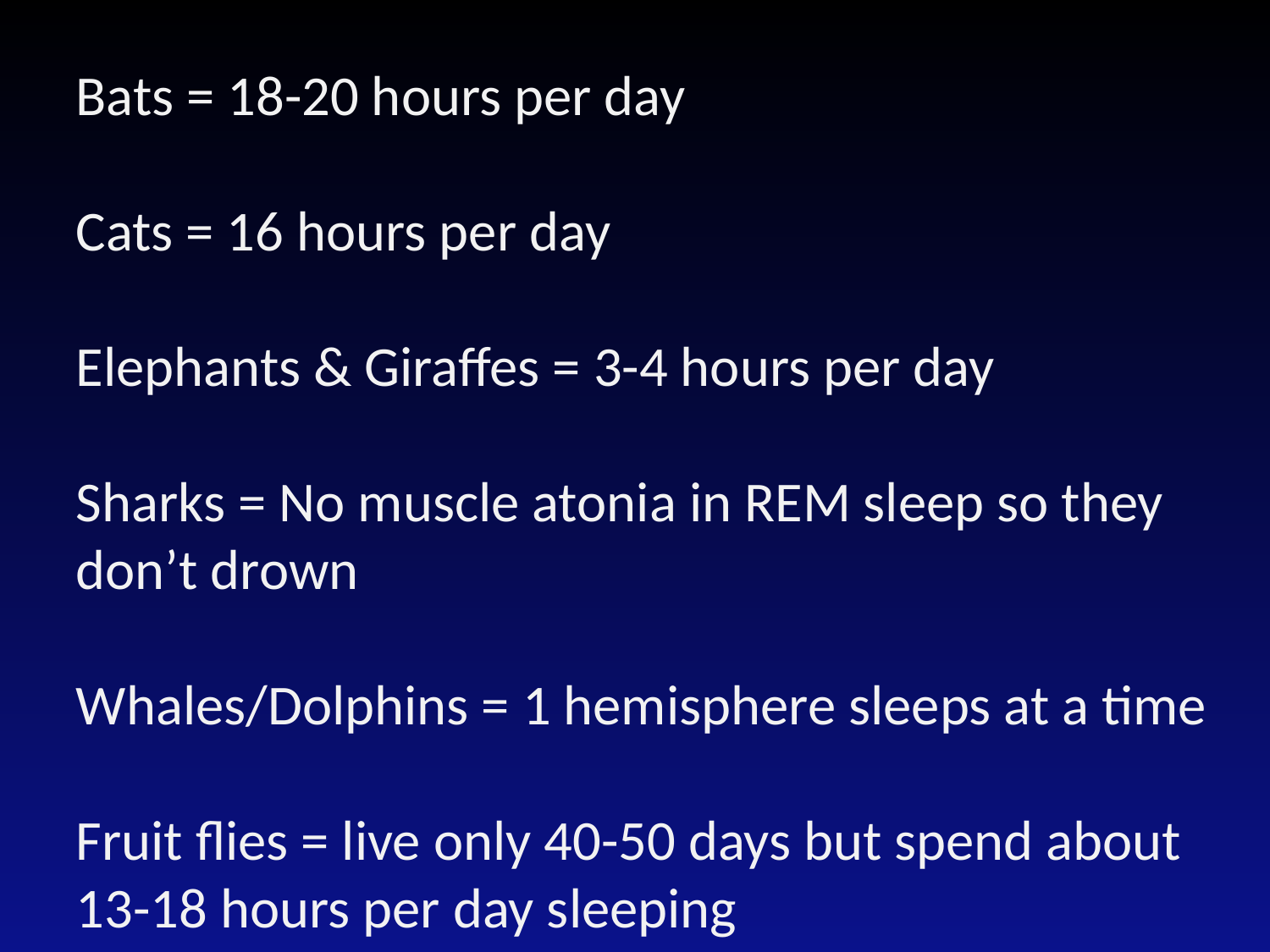

Bats = 18-20 hours per day

Cats = 16 hours per day

Elephants & Giraffes = 3-4 hours per day

Sharks = No muscle atonia in REM sleep so they don’t drown

Whales/Dolphins = 1 hemisphere sleeps at a time

Fruit flies = live only 40-50 days but spend about 13-18 hours per day sleeping